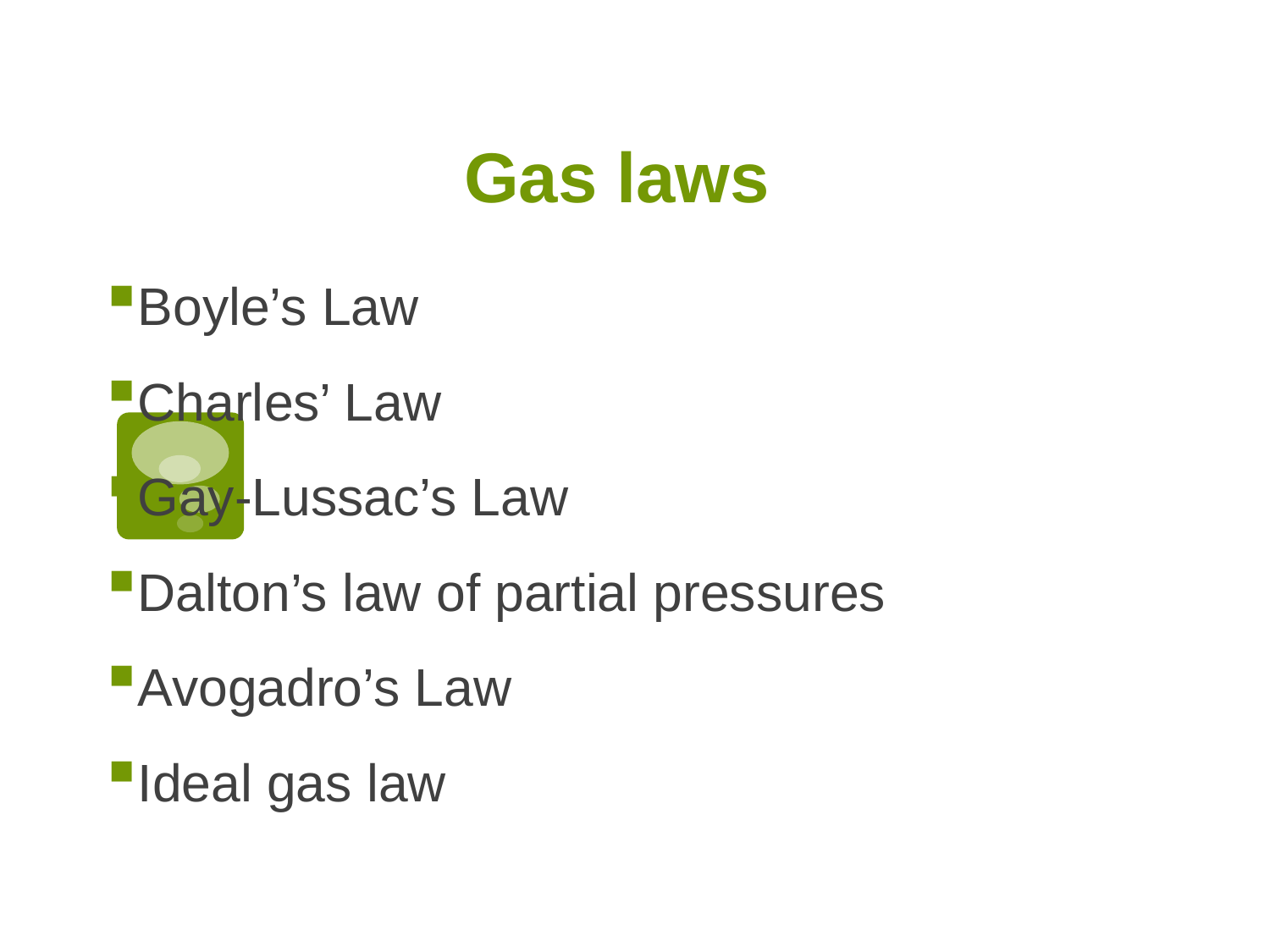

# Gas laws
Boyle’s Law
Charles’ Law
Gay-Lussac’s Law
Dalton’s law of partial pressures
Avogadro’s Law
Ideal gas law